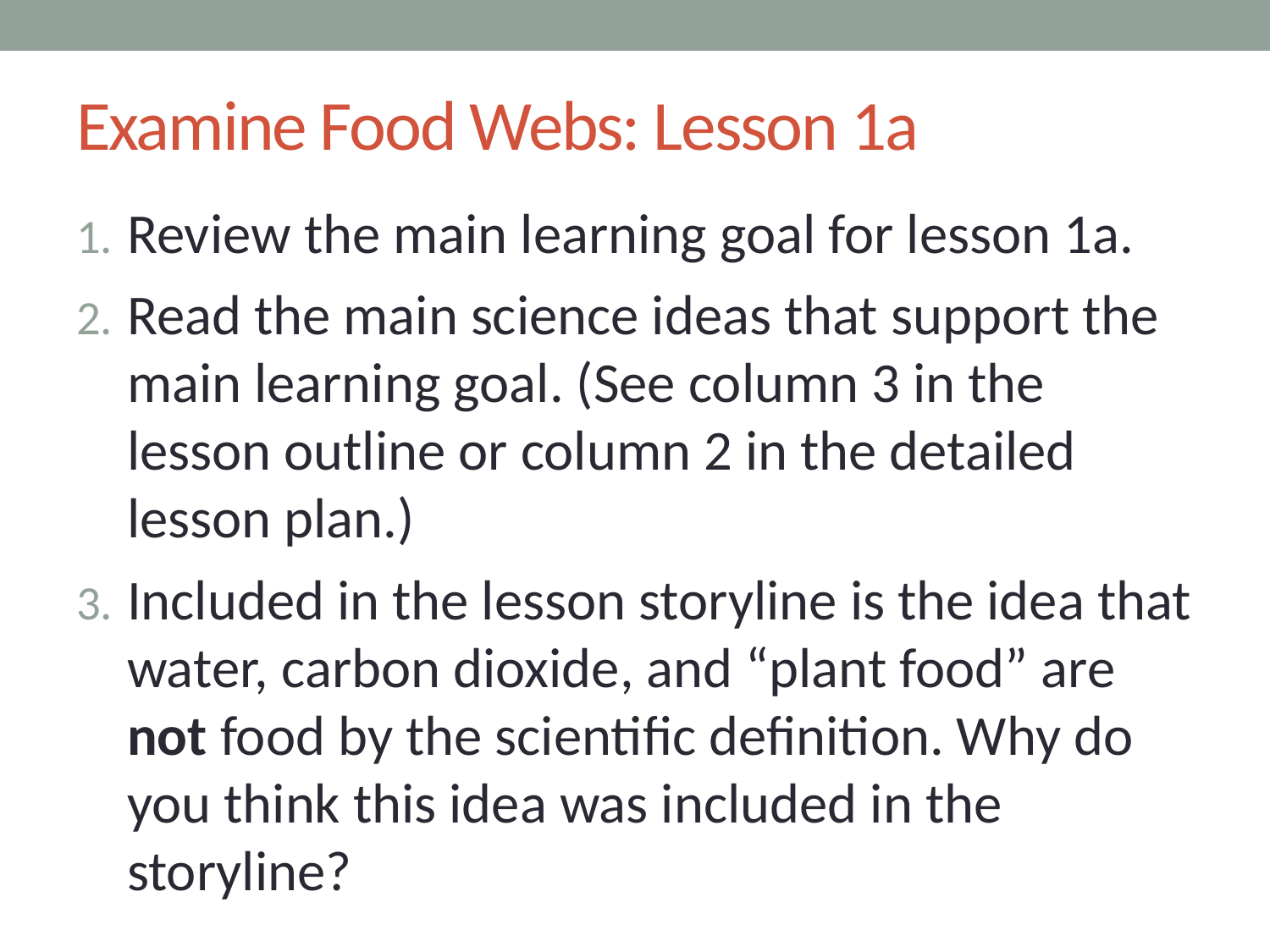

# Examine Food Webs: Lesson 1a
Review the main learning goal for lesson 1a.
Read the main science ideas that support the main learning goal. (See column 3 in the lesson outline or column 2 in the detailed lesson plan.)
Included in the lesson storyline is the idea that water, carbon dioxide, and “plant food” are not food by the scientific definition. Why do you think this idea was included in the storyline?